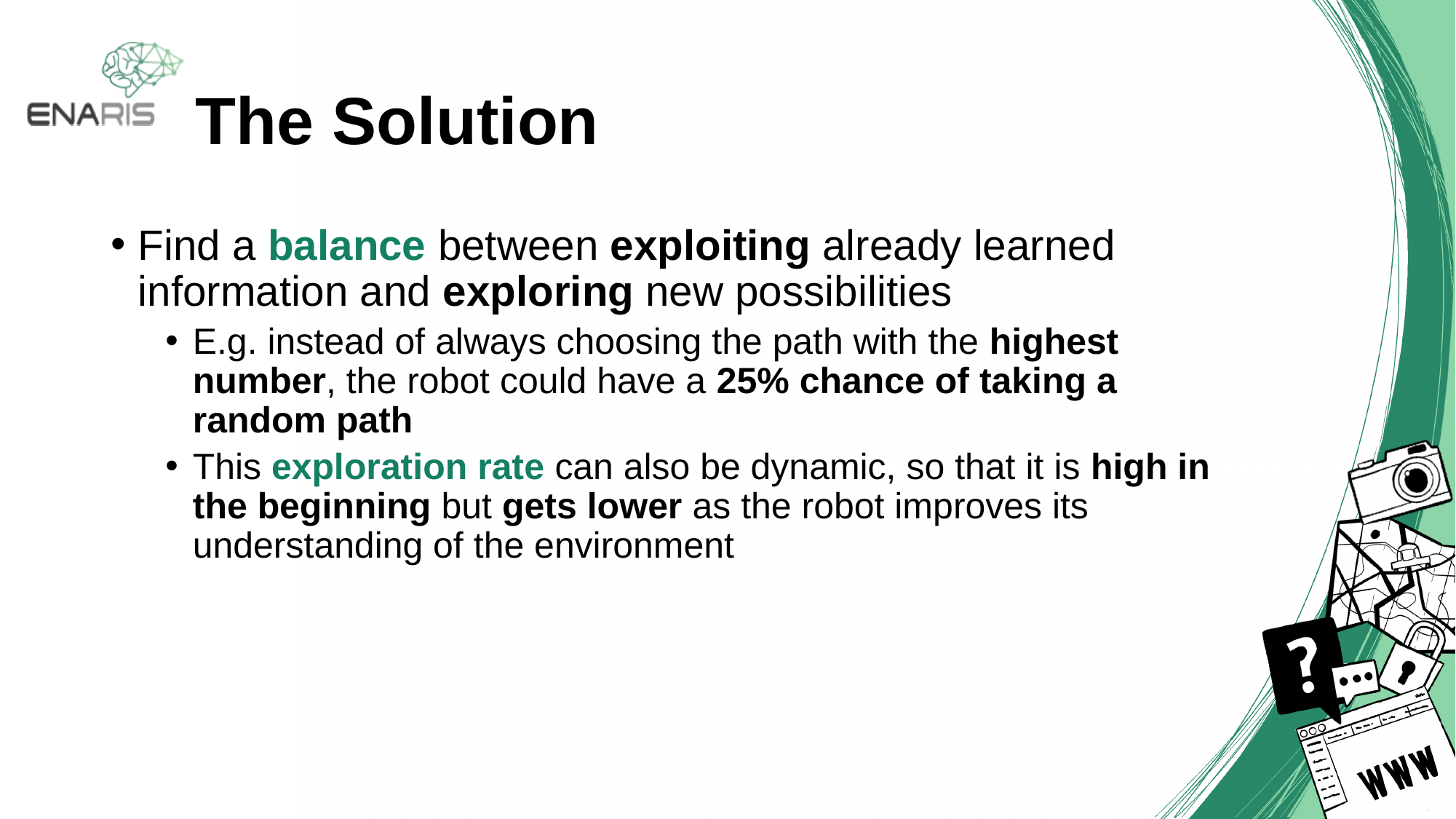

# The Solution
Find a balance between exploiting already learned information and exploring new possibilities
E.g. instead of always choosing the path with the highest number, the robot could have a 25% chance of taking a random path
This exploration rate can also be dynamic, so that it is high in the beginning but gets lower as the robot improves its understanding of the environment